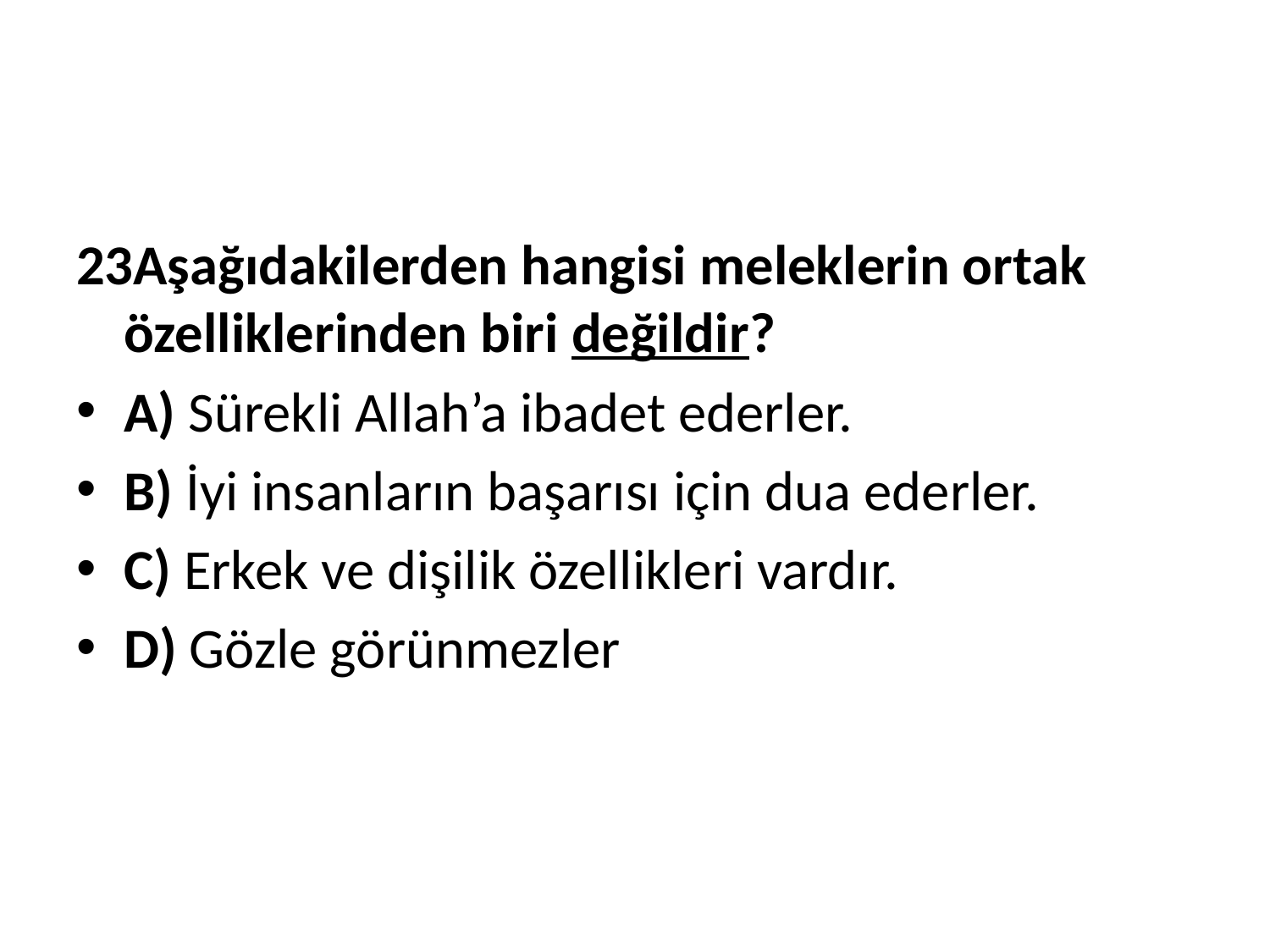

#
23Aşağıdakilerden hangisi meleklerin ortak özelliklerinden biri değildir?
A) Sürekli Allah’a ibadet ederler.
B) İyi insanların başarısı için dua ederler.
C) Erkek ve dişilik özellikleri vardır.
D) Gözle görünmezler